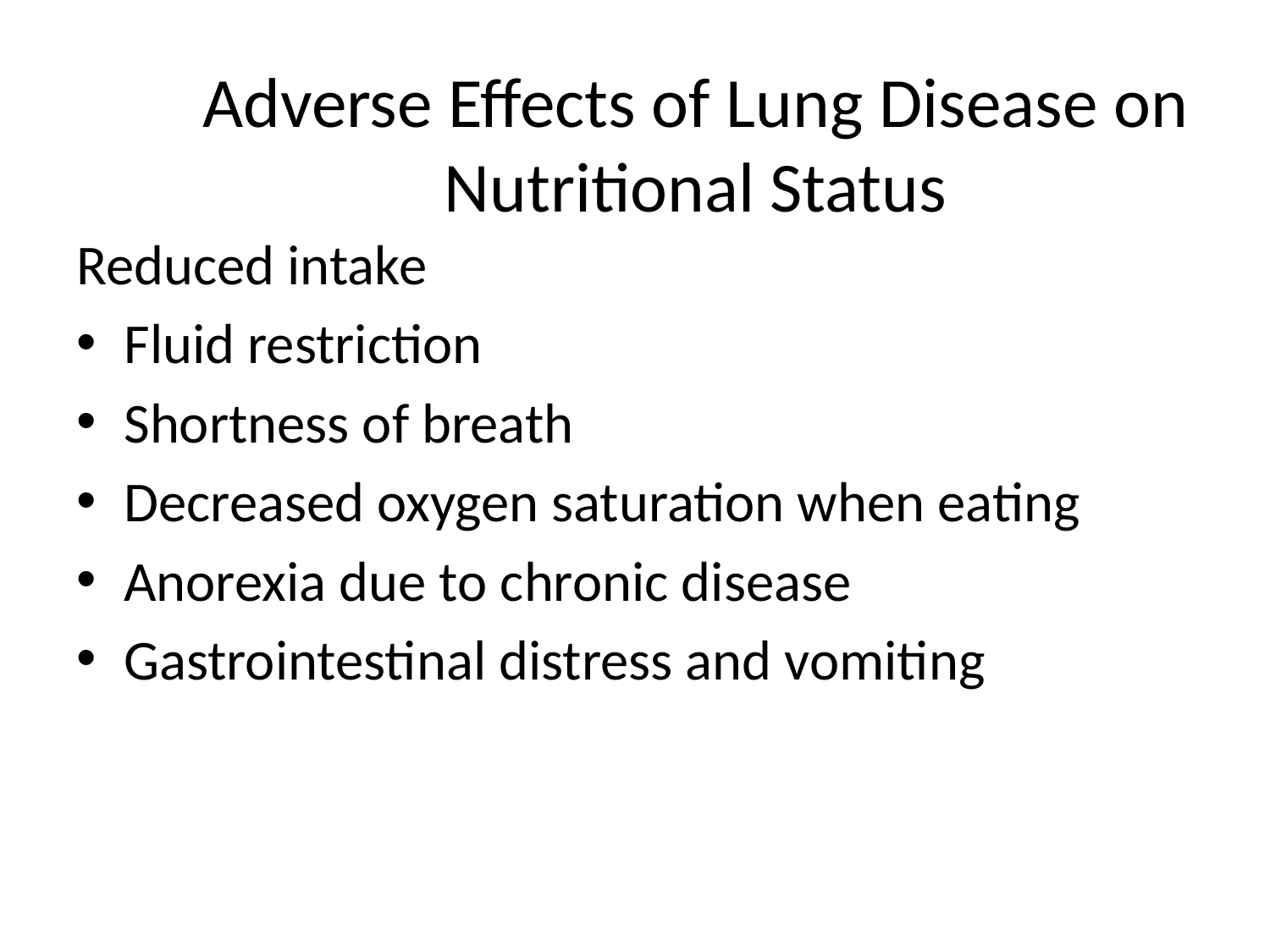

# Adverse Effects of Lung Disease on Nutritional Status
Reduced intake
Fluid restriction
Shortness of breath
Decreased oxygen saturation when eating
Anorexia due to chronic disease
Gastrointestinal distress and vomiting